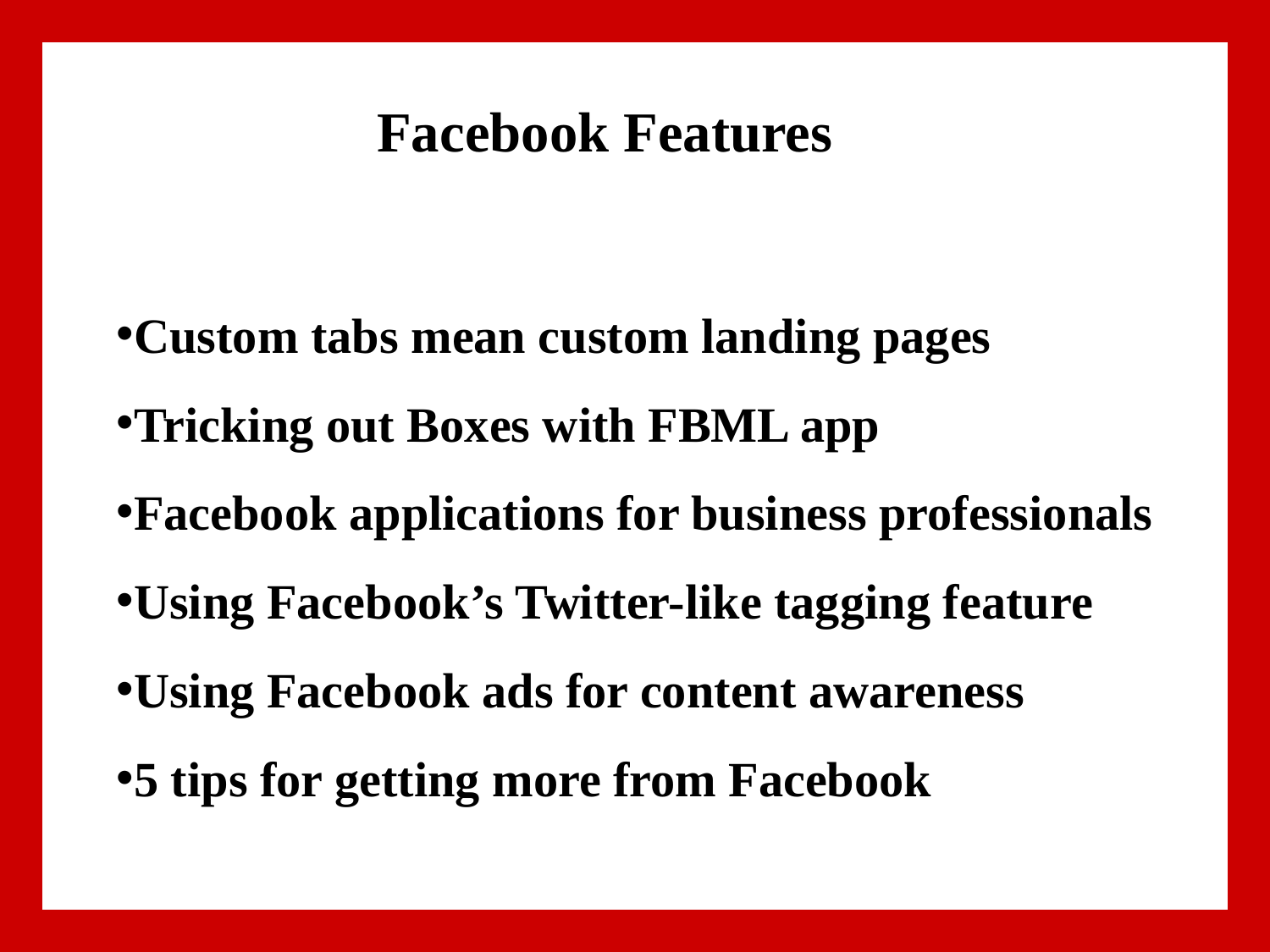

Facebook Features
Custom tabs mean custom landing pages
Tricking out Boxes with FBML app
Facebook applications for business professionals
Using Facebook’s Twitter-like tagging feature
Using Facebook ads for content awareness
5 tips for getting more from Facebook